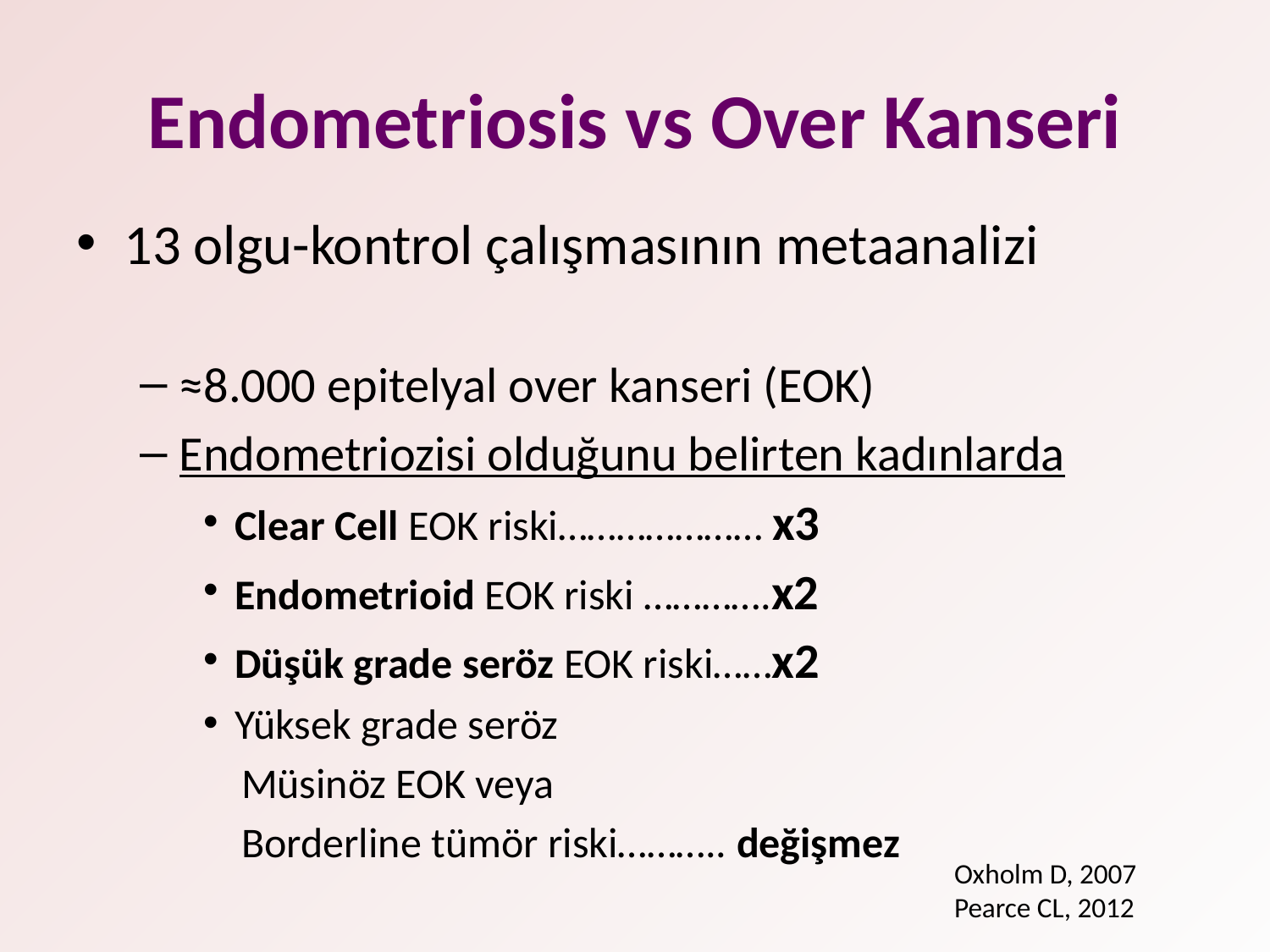

# Endometriosis vs Over Kanseri
13 olgu-kontrol çalışmasının metaanalizi

≈8.000 epitelyal over kanseri (EOK)
Endometriozisi olduğunu belirten kadınlarda
Clear Cell EOK riski………………… x3
Endometrioid EOK riski ………….x2
Düşük grade seröz EOK riski……x2
Yüksek grade seröz
    Müsinöz EOK veya
    Borderline tümör riski……….. değişmez

Oxholm D, 2007
Pearce CL, 2012